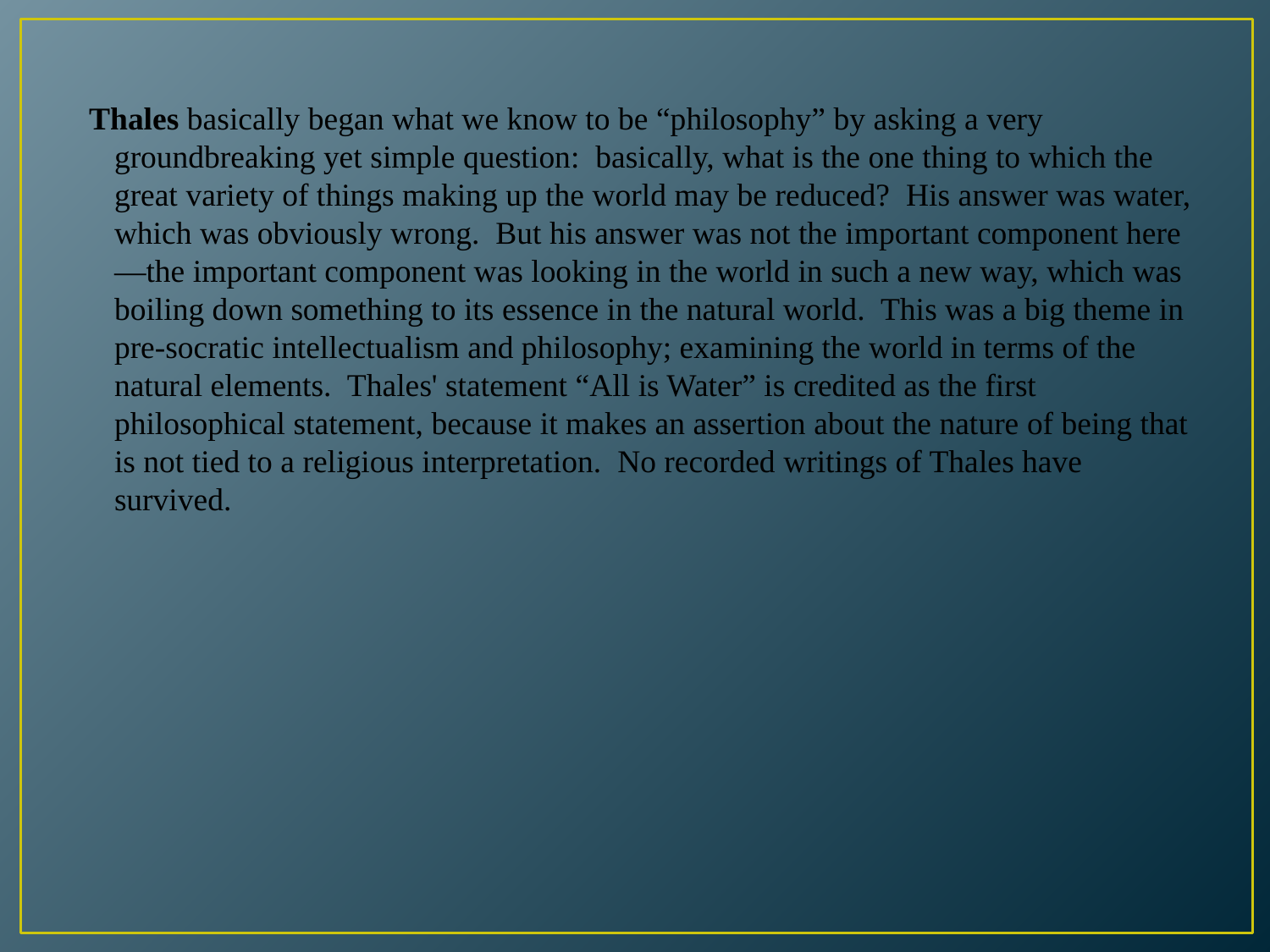

#
Thales basically began what we know to be “philosophy” by asking a very groundbreaking yet simple question:  basically, what is the one thing to which the great variety of things making up the world may be reduced?  His answer was water, which was obviously wrong.  But his answer was not the important component here—the important component was looking in the world in such a new way, which was boiling down something to its essence in the natural world.  This was a big theme in pre-socratic intellectualism and philosophy; examining the world in terms of the natural elements.  Thales' statement “All is Water” is credited as the first philosophical statement, because it makes an assertion about the nature of being that is not tied to a religious interpretation.  No recorded writings of Thales have survived.